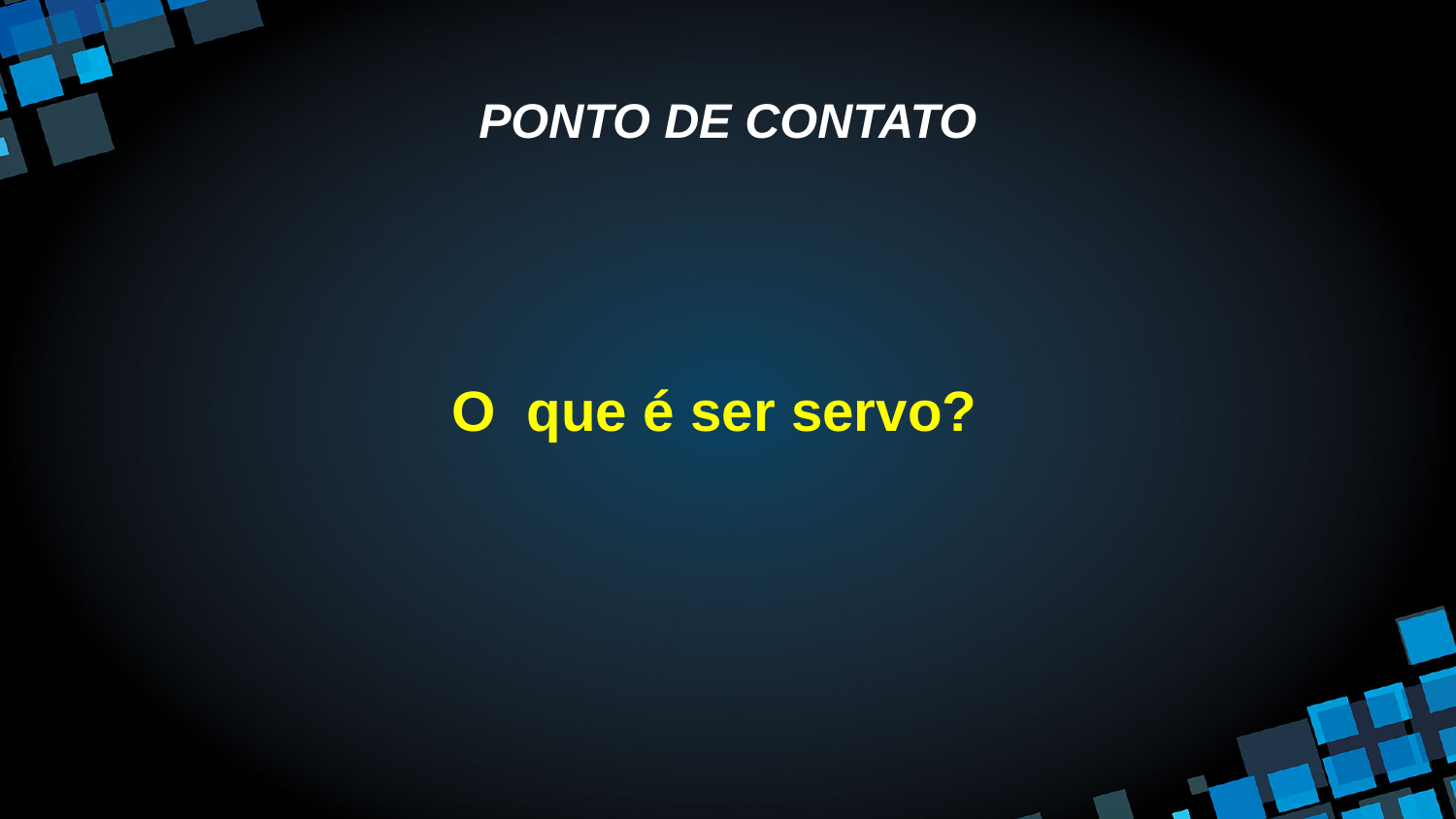

# PONTO DE CONTATO

O  que é ser servo?